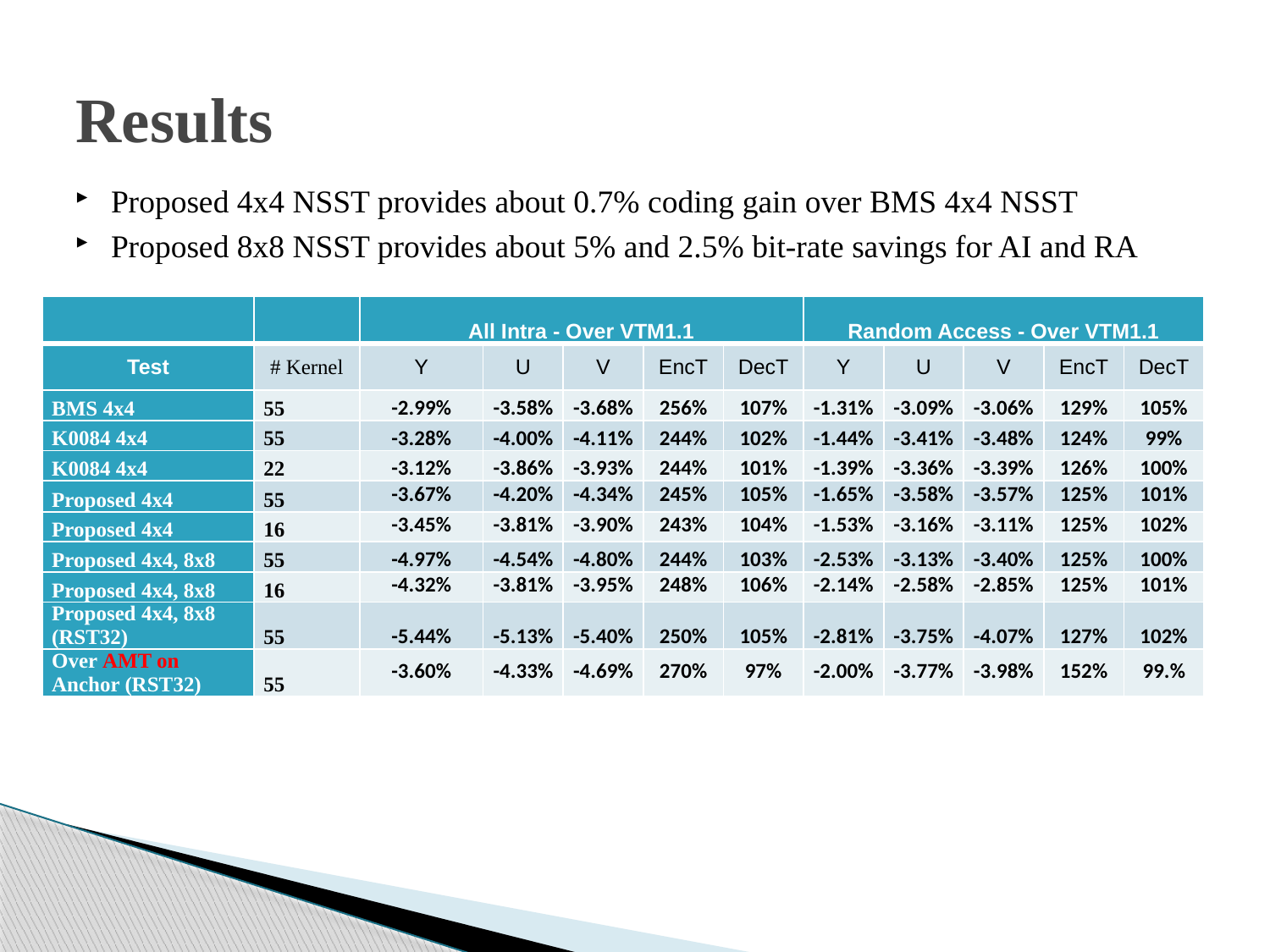

# Results
Proposed 4x4 NSST provides about 0.7% coding gain over BMS 4x4 NSST
Proposed 8x8 NSST provides about 5% and 2.5% bit-rate savings for AI and RA
|  |  | All Intra - Over VTM1.1 |  |  |  |  | Random Access - Over VTM1.1 |  |  |  |  |
| --- | --- | --- | --- | --- | --- | --- | --- | --- | --- | --- | --- |
| Test | # Kernel | Y | U | V | EncT | DecT | Y | U | V | EncT | DecT |
| BMS 4x4 | 55 | -2.99% | -3.58% | -3.68% | 256% | 107% | -1.31% | -3.09% | -3.06% | 129% | 105% |
| K0084 4x4 | 55 | -3.28% | -4.00% | -4.11% | 244% | 102% | -1.44% | -3.41% | -3.48% | 124% | 99% |
| K0084 4x4 | 22 | -3.12% | -3.86% | -3.93% | 244% | 101% | -1.39% | -3.36% | -3.39% | 126% | 100% |
| Proposed 4x4 | 55 | -3.67% | -4.20% | -4.34% | 245% | 105% | -1.65% | -3.58% | -3.57% | 125% | 101% |
| Proposed 4x4 | 16 | -3.45% | -3.81% | -3.90% | 243% | 104% | -1.53% | -3.16% | -3.11% | 125% | 102% |
| Proposed 4x4, 8x8 | 55 | -4.97% | -4.54% | -4.80% | 244% | 103% | -2.53% | -3.13% | -3.40% | 125% | 100% |
| Proposed 4x4, 8x8 | 16 | -4.32% | -3.81% | -3.95% | 248% | 106% | -2.14% | -2.58% | -2.85% | 125% | 101% |
| Proposed 4x4, 8x8 (RST32) | 55 | -5.44% | -5.13% | -5.40% | 250% | 105% | -2.81% | -3.75% | -4.07% | 127% | 102% |
| Over AMT on Anchor (RST32) | 55 | -3.60% | -4.33% | -4.69% | 270% | 97% | -2.00% | -3.77% | -3.98% | 152% | 99.% |